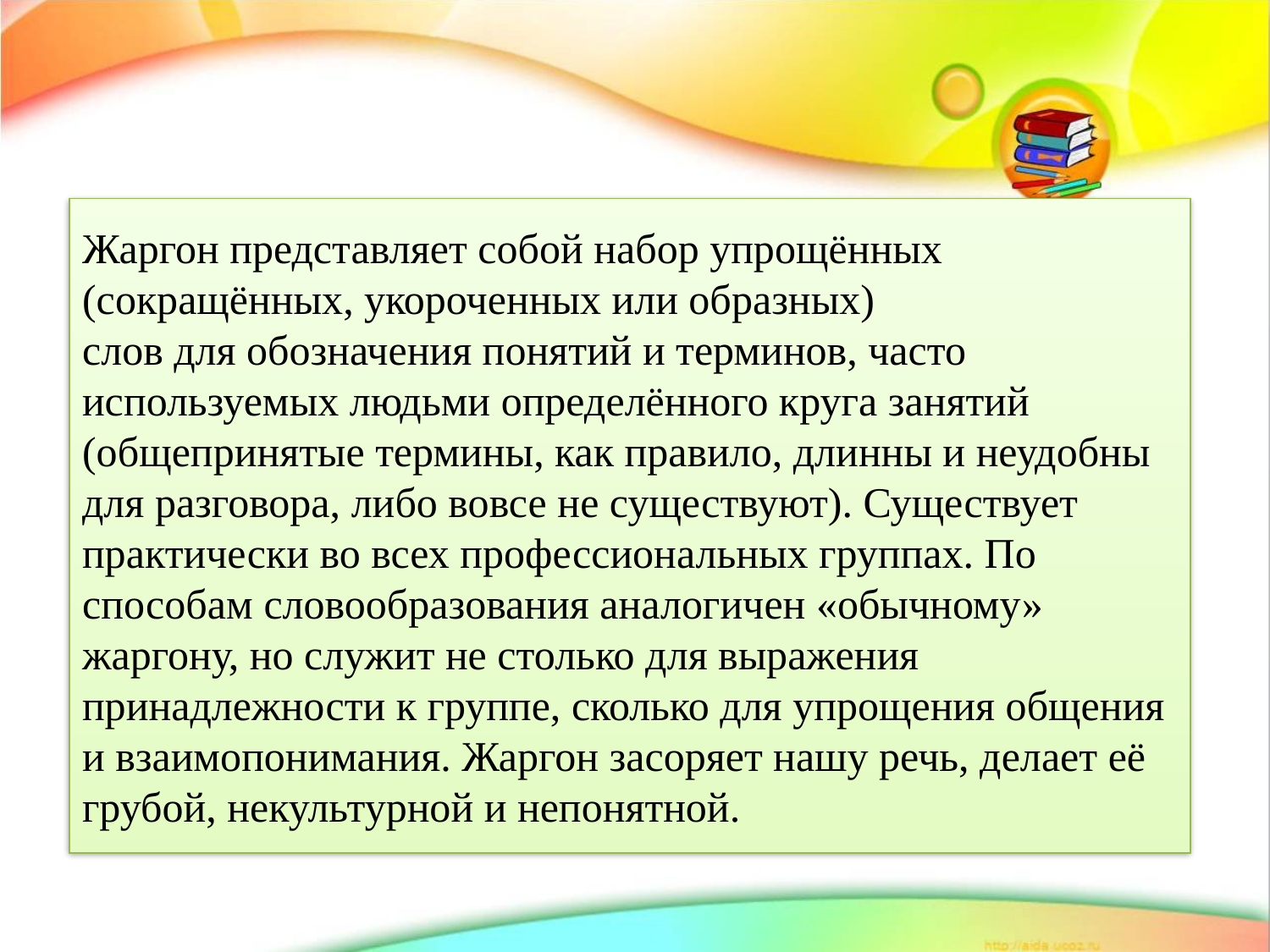

# Жаргон представляет собой набор упрощённых (сокращённых, укороченных или образных) слов для обозначения понятий и терминов, часто используемых людьми определённого круга занятий (общепринятые термины, как правило, длинны и неудобны для разговора, либо вовсе не существуют). Существует практически во всех профессиональных группах. По способам словообразования аналогичен «обычному» жаргону, но служит не столько для выражения принадлежности к группе, сколько для упрощения общения и взаимопонимания. Жаргон засоряет нашу речь, делает её грубой, некультурной и непонятной.